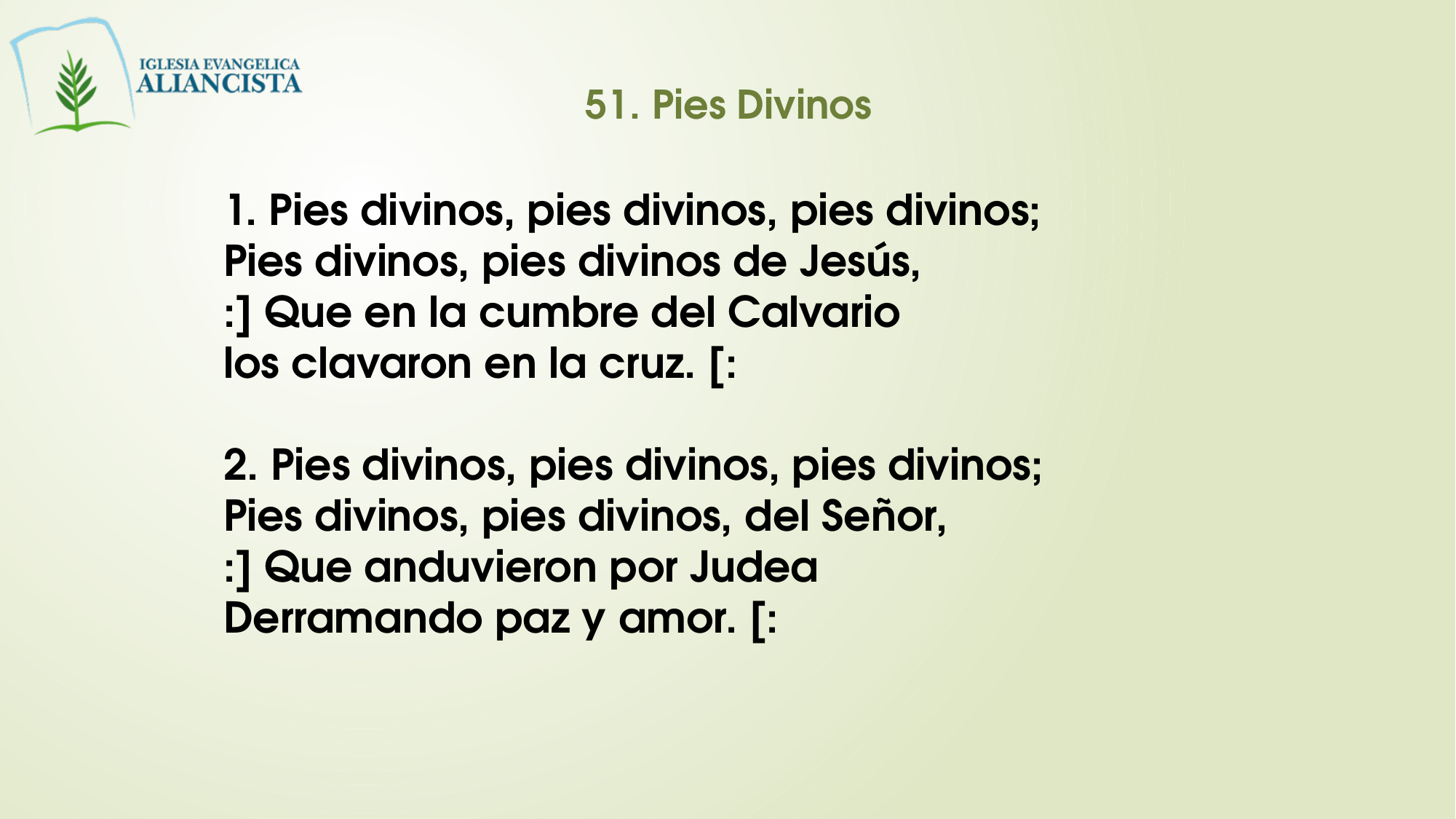

51. Pies Divinos
1. Pies divinos, pies divinos, pies divinos;
Pies divinos, pies divinos de Jesús,
:] Que en la cumbre del Calvario
los clavaron en la cruz. [:

2. Pies divinos, pies divinos, pies divinos;
Pies divinos, pies divinos, del Señor,
:] Que anduvieron por Judea
Derramando paz y amor. [: